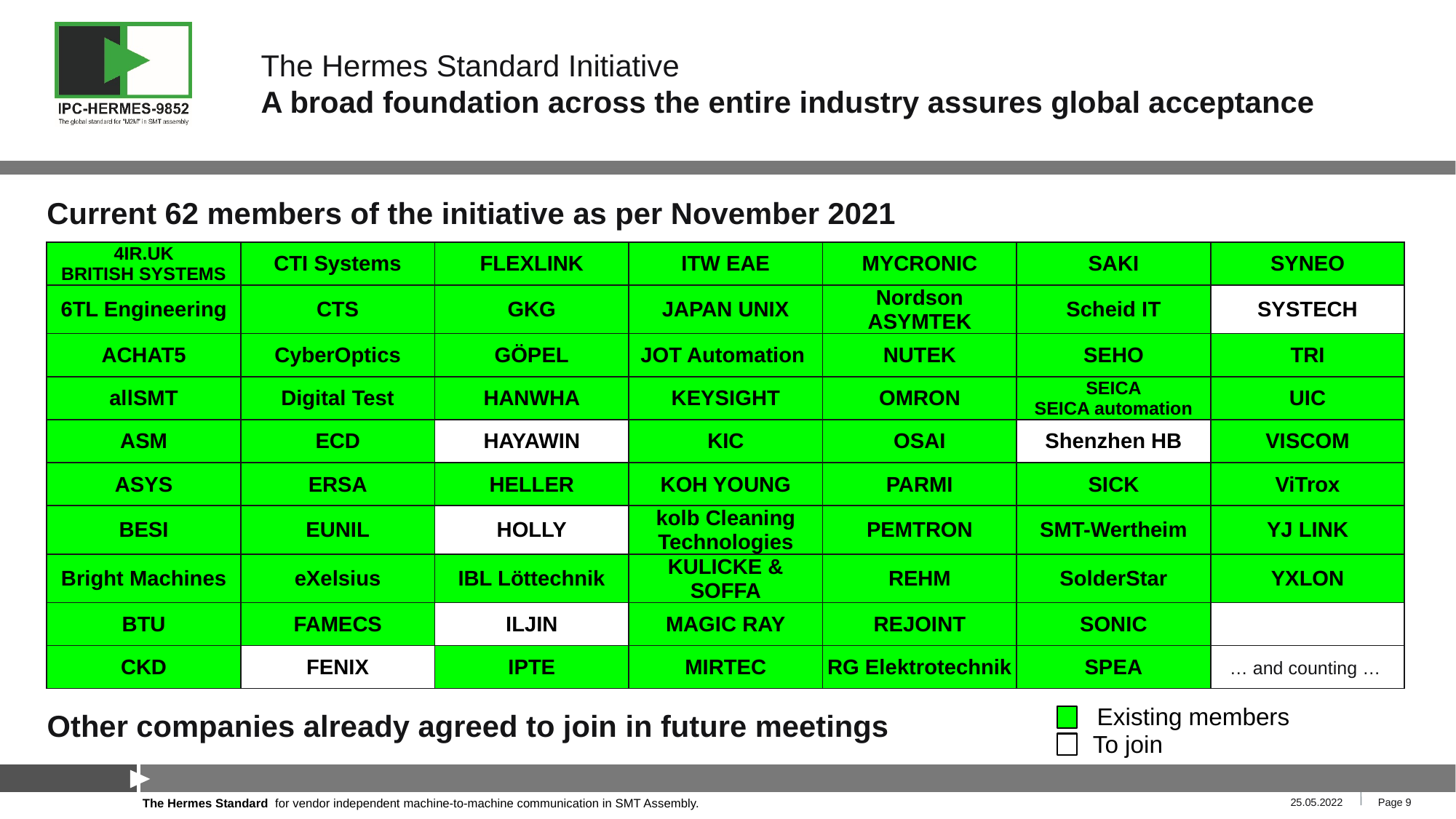

# The Hermes Standard Initiative A broad foundation across the entire industry assures global acceptance
Current 62 members of the initiative as per November 2021
| 4IR.UK BRITISH SYSTEMS | CTI Systems | FLEXLINK | ITW EAE | MYCRONIC | SAKI | SYNEO |
| --- | --- | --- | --- | --- | --- | --- |
| 6TL Engineering | CTS | GKG | JAPAN UNIX | Nordson ASYMTEK | Scheid IT | SYSTECH |
| ACHAT5 | CyberOptics | GÖPEL | JOT Automation | NUTEK | SEHO | TRI |
| allSMT | Digital Test | HANWHA | KEYSIGHT | OMRON | SEICA SEICA automation | UIC |
| ASM | ECD | HAYAWIN | KIC | OSAI | Shenzhen HB | VISCOM |
| ASYS | ERSA | HELLER | KOH YOUNG | PARMI | SICK | ViTrox |
| BESI | EUNIL | HOLLY | kolb Cleaning Technologies | PEMTRON | SMT-Wertheim | YJ LINK |
| Bright Machines | eXelsius | IBL Löttechnik | KULICKE & SOFFA | REHM | SolderStar | YXLON |
| BTU | FAMECS | ILJIN | MAGIC RAY | REJOINT | SONIC |  |
| CKD | FENIX | IPTE | MIRTEC | RG Elektrotechnik | SPEA |  |
… and counting …
Existing members
Other companies already agreed to join in future meetings

To join

25.05.2022
Page 9